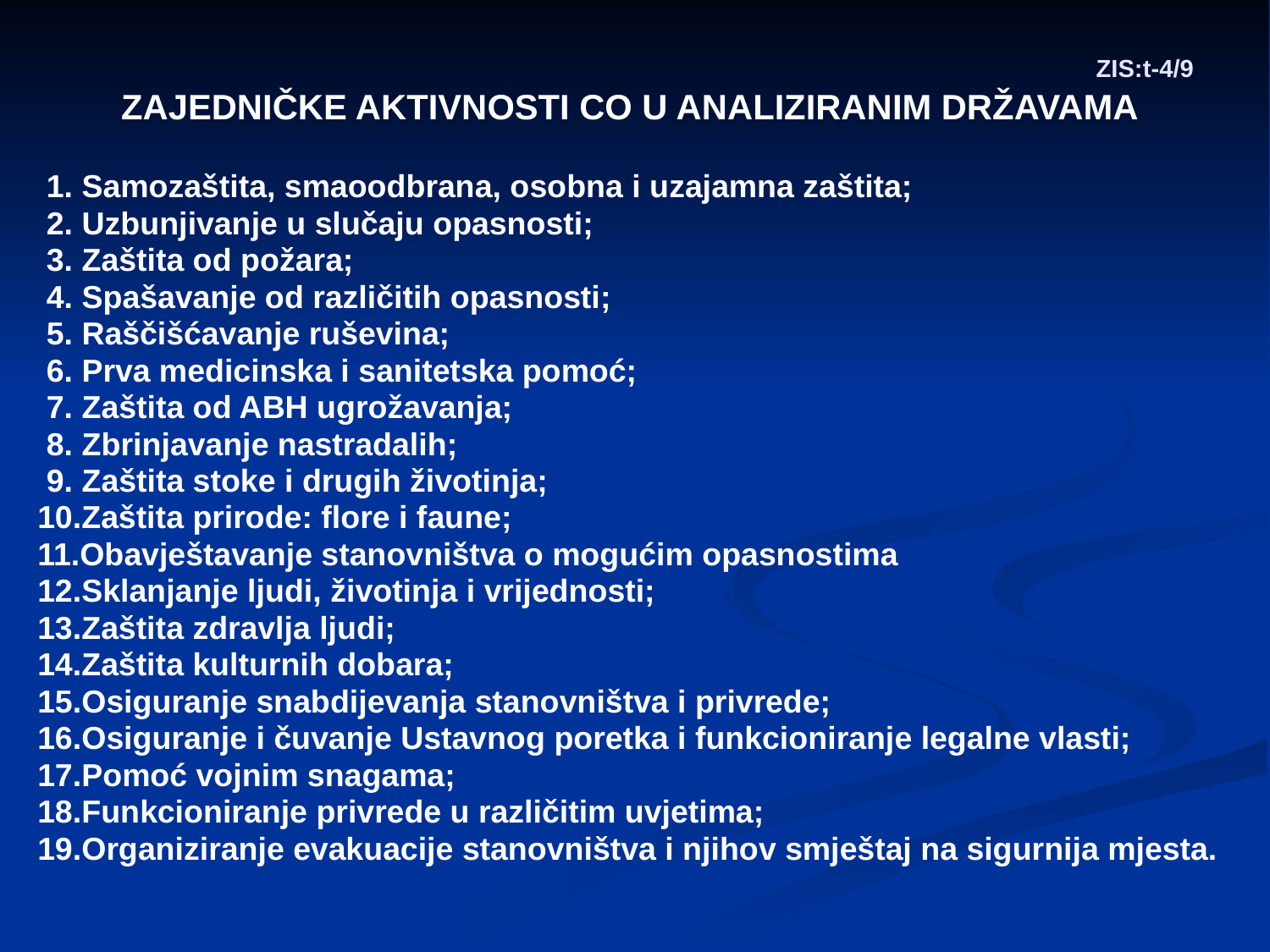

# ZIS:t-4/9
ZAJEDNIČKE AKTIVNOSTI CO U ANALIZIRANIM DRŽAVAMA

 1. Samozaštita, smaoodbrana, osobna i uzajamna zaštita;
 2. Uzbunjivanje u slučaju opasnosti;
 3. Zaštita od požara;
 4. Spašavanje od različitih opasnosti;
 5. Raščišćavanje ruševina;
 6. Prva medicinska i sanitetska pomoć;
 7. Zaštita od ABH ugrožavanja;
 8. Zbrinjavanje nastradalih;
 9. Zaštita stoke i drugih životinja;
10.Zaštita prirode: flore i faune;
11.Obavještavanje stanovništva o mogućim opasnostima
12.Sklanjanje ljudi, životinja i vrijednosti;
13.Zaštita zdravlja ljudi;
14.Zaštita kulturnih dobara;
15.Osiguranje snabdijevanja stanovništva i privrede;
16.Osiguranje i čuvanje Ustavnog poretka i funkcioniranje legalne vlasti;
17.Pomoć vojnim snagama;
18.Funkcioniranje privrede u različitim uvjetima;
19.Organiziranje evakuacije stanovništva i njihov smještaj na sigurnija mjesta.